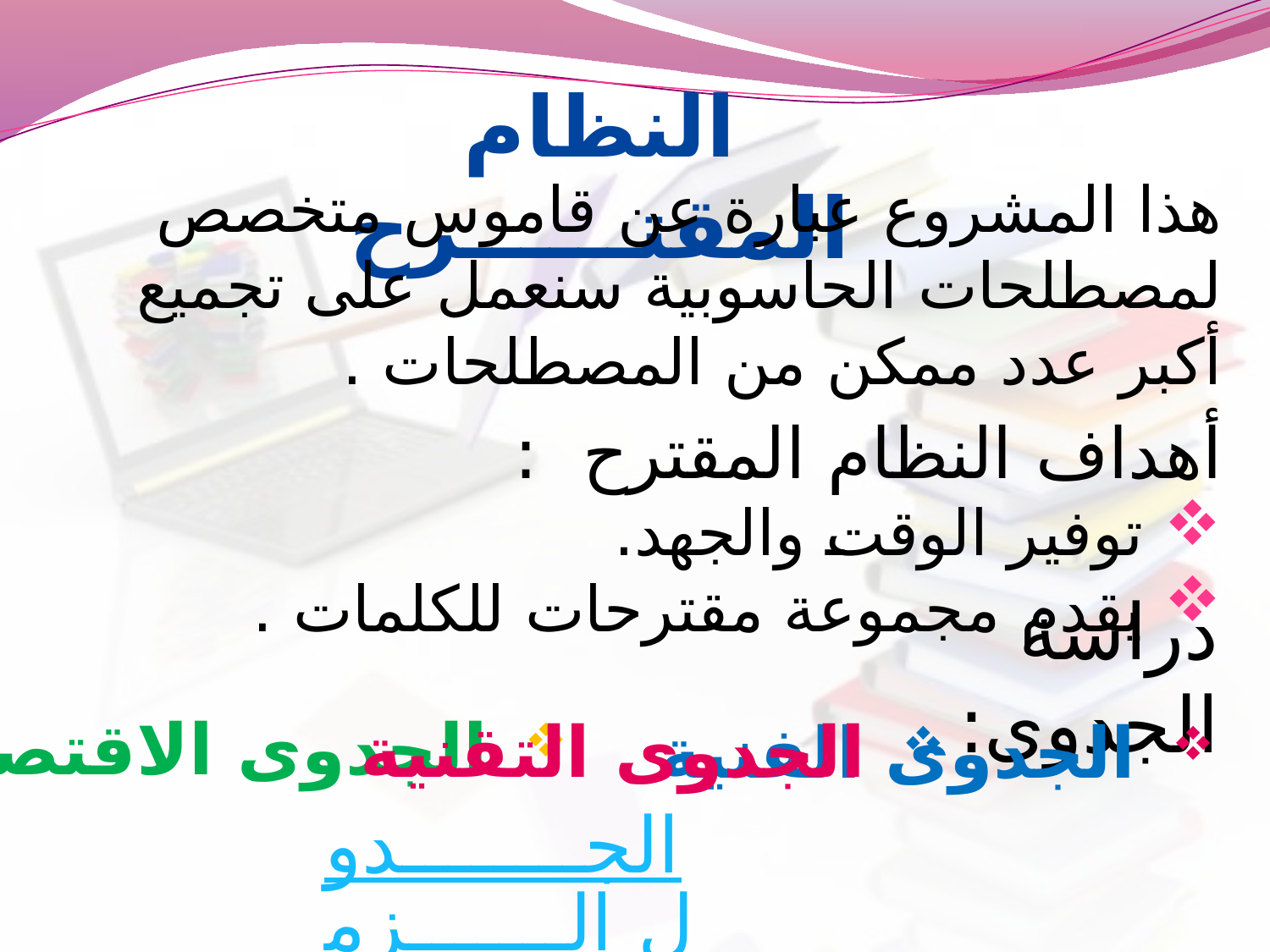

النظام المقتــــــرح
هذا المشروع عبارة عن قاموس متخصص لمصطلحات الحاسوبية سنعمل على تجميع أكبر عدد ممكن من المصطلحات .
أهداف النظام المقترح  :
توفير الوقت والجهد.
يقدم مجموعة مقترحات للكلمات .

دراسة الجدوى:
الجدوى الاقتصادية
الجدوى التقنية
الجدوى الفنية
الجــــــــدول الـــــــزمنـــي